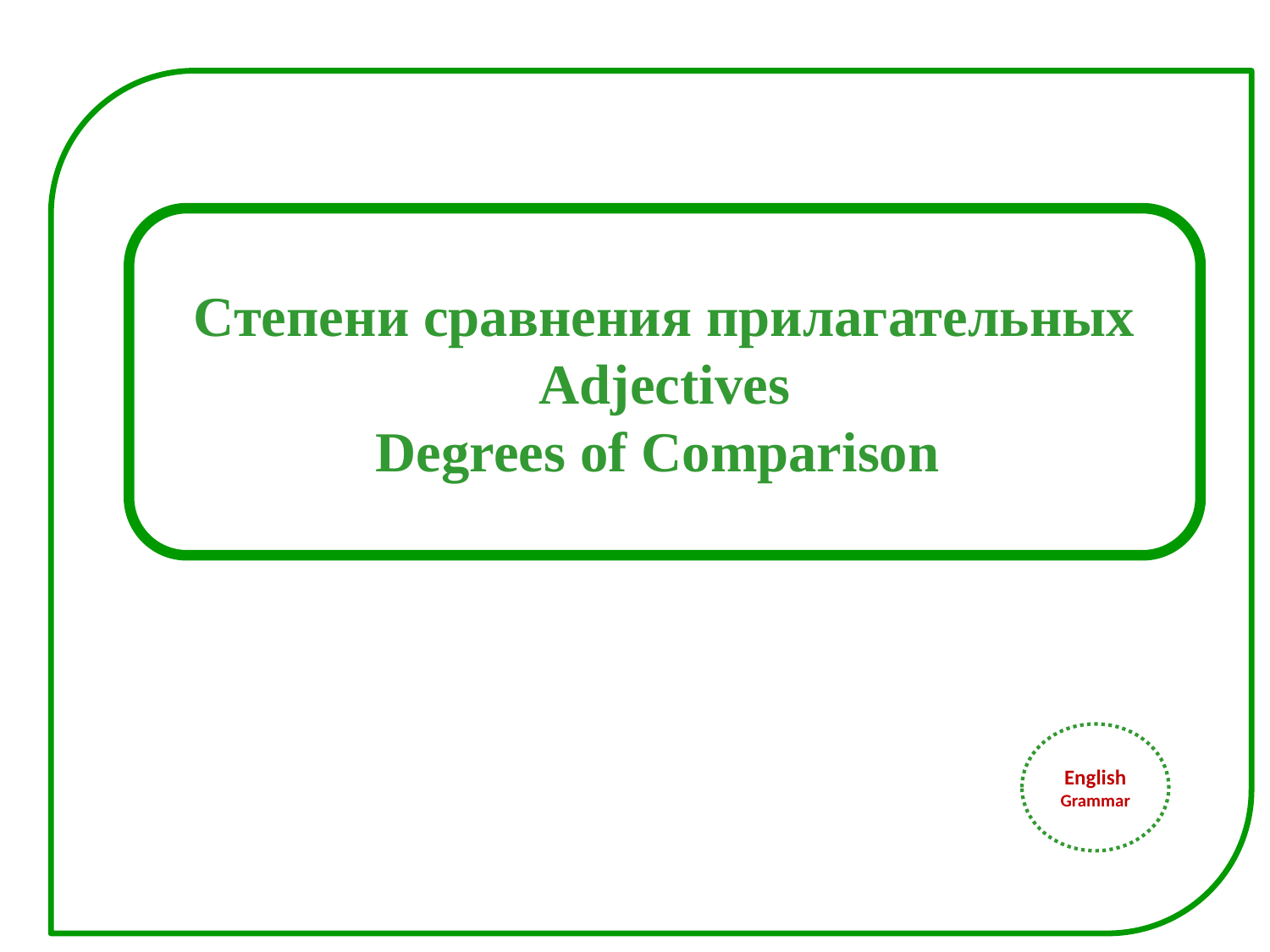

Степени сравнения прилагательных
Adjectives
Degrees of Comparison
#

English
Grammar